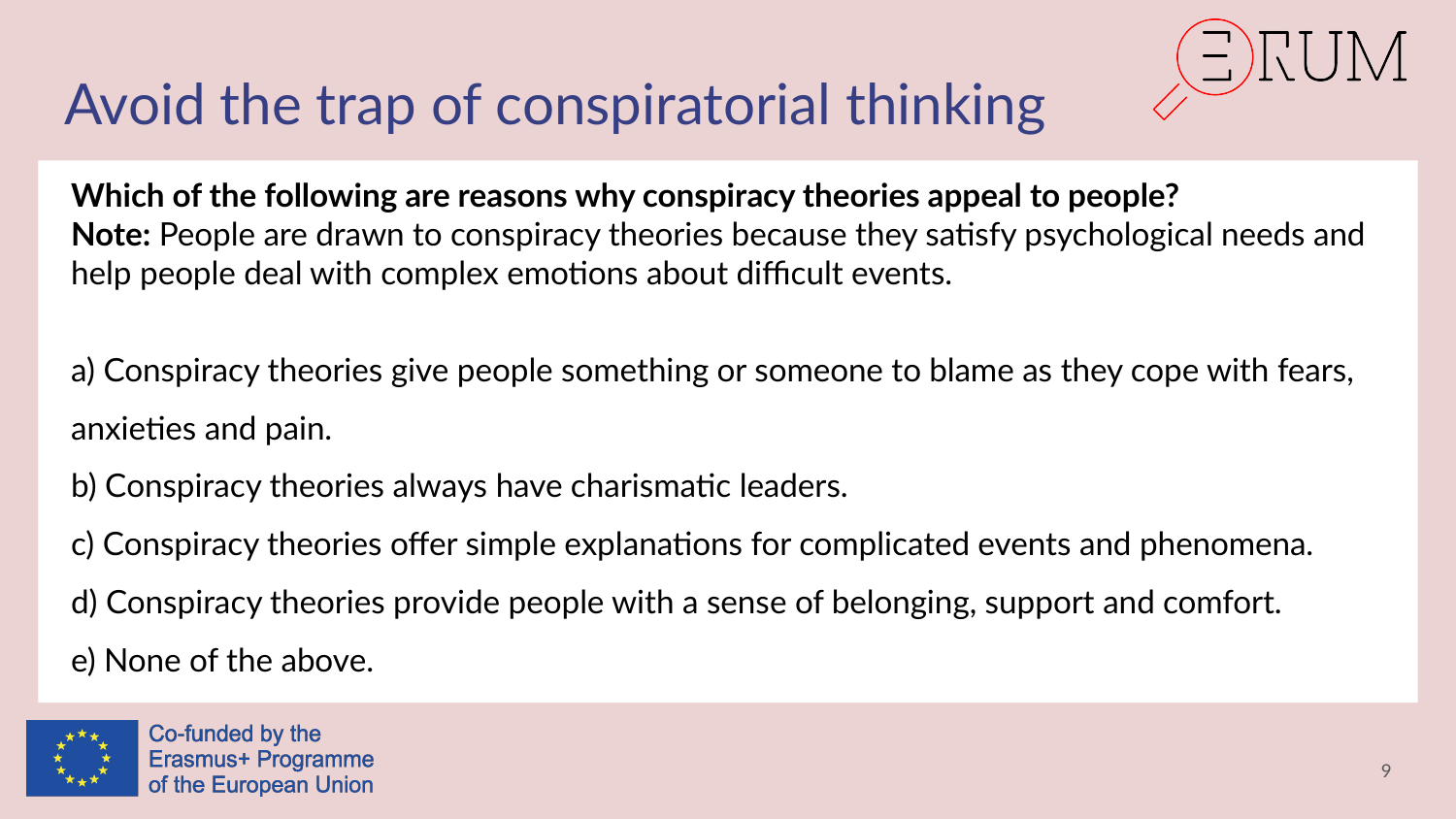

# Avoid the trap of conspiratorial thinking
Which of the following are reasons why conspiracy theories appeal to people?
Note: People are drawn to conspiracy theories because they satisfy psychological needs and help people deal with complex emotions about difficult events.

a) Conspiracy theories give people something or someone to blame as they cope with fears, anxieties and pain.
b) Conspiracy theories always have charismatic leaders.
c) Conspiracy theories offer simple explanations for complicated events and phenomena.
d) Conspiracy theories provide people with a sense of belonging, support and comfort.
e) None of the above.

9